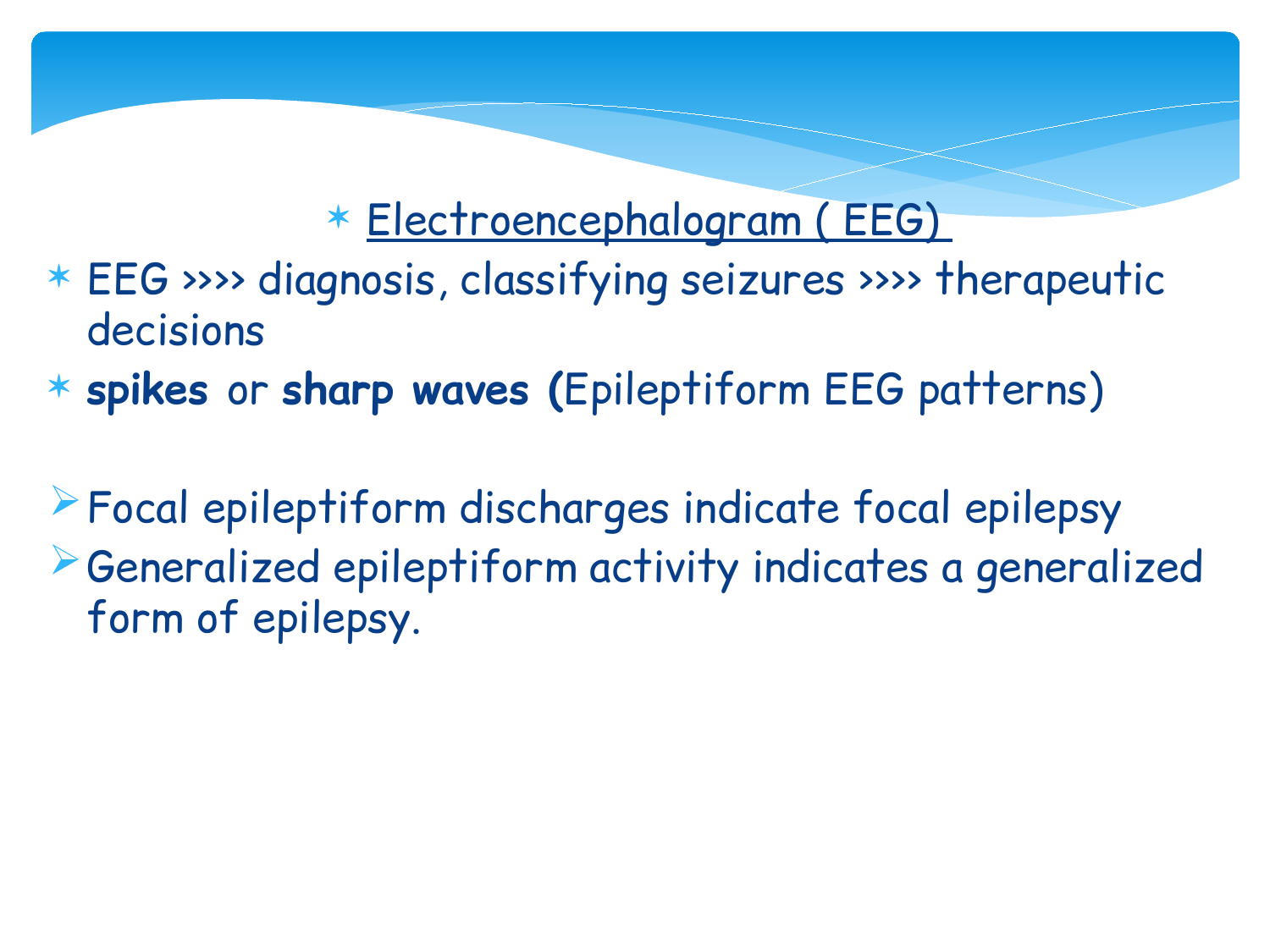

Electroencephalogram ( EEG)
EEG ›››› diagnosis, classifying seizures ›››› therapeutic decisions
spikes or sharp waves (Epileptiform EEG patterns)

Focal epileptiform discharges indicate focal epilepsy
Generalized epileptiform activity indicates a generalized form of epilepsy.